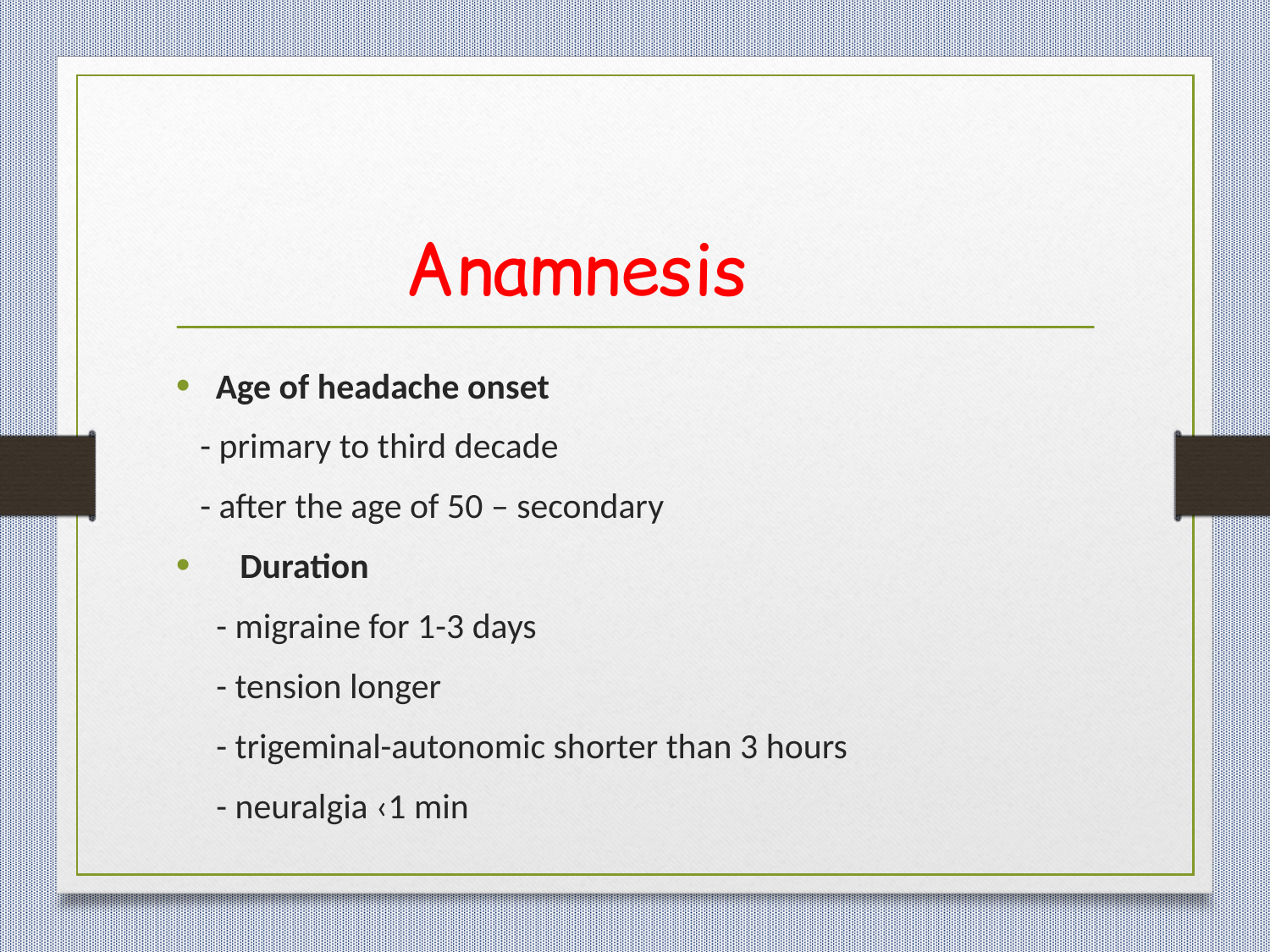

# Anamnesis
Age of headache onset
   - primary to third decade
   - after the age of 50 – secondary
   Duration
     - migraine for 1-3 days
     - tension longer
     - trigeminal-autonomic shorter than 3 hours
     - neuralgia ‹1 min